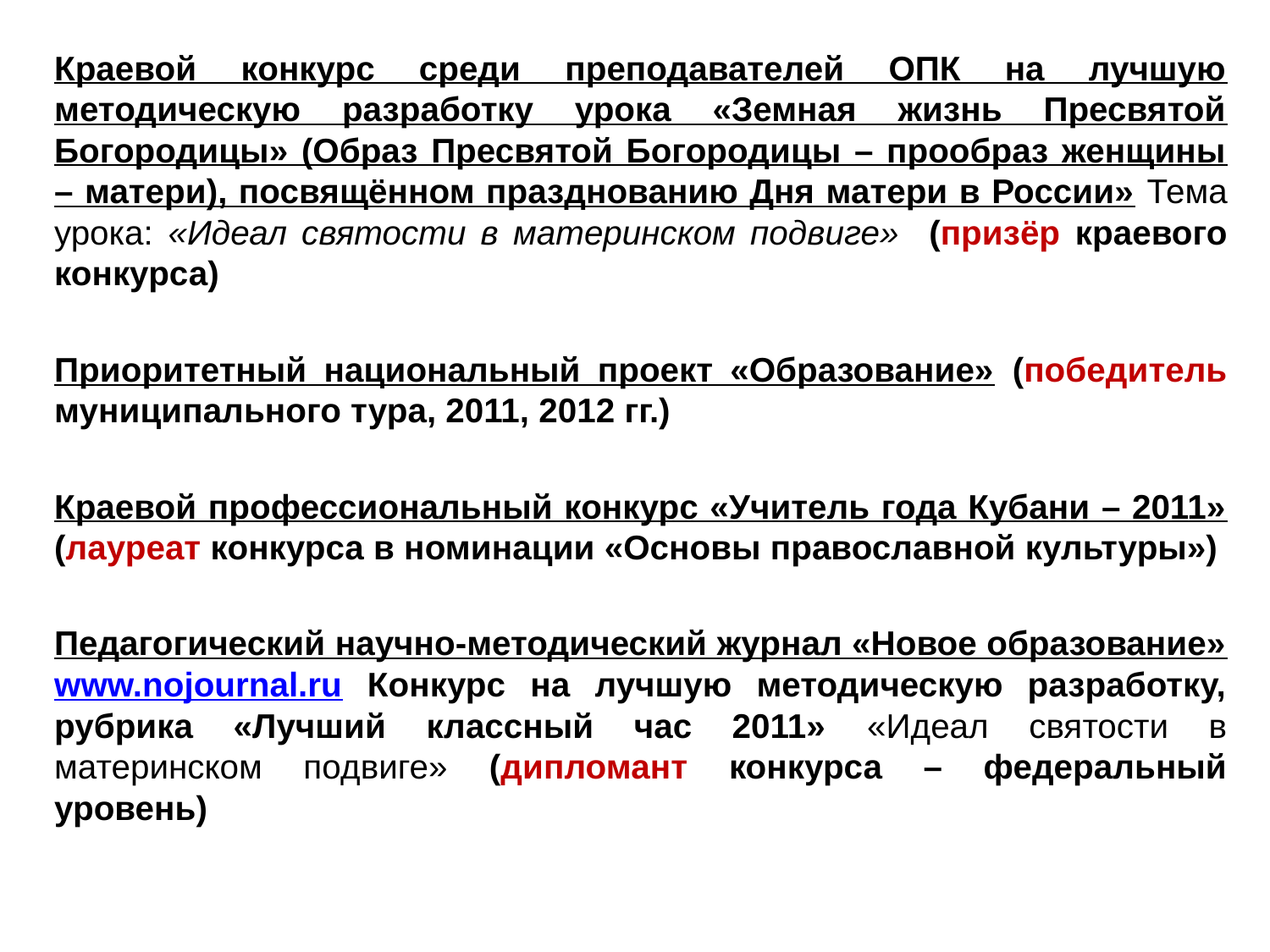

Краевой конкурс среди преподавателей ОПК на лучшую методическую разработку урока «Земная жизнь Пресвятой Богородицы» (Образ Пресвятой Богородицы – прообраз женщины – матери), посвящённом празднованию Дня матери в России» Тема урока: «Идеал святости в материнском подвиге»  (призёр краевого конкурса)

Приоритетный национальный проект «Образование» (победитель муниципального тура, 2011, 2012 гг.)

Краевой профессиональный конкурс «Учитель года Кубани – 2011» (лауреат конкурса в номинации «Основы православной культуры»)

Педагогический научно-методический журнал «Новое образование» www.nojournal.ru Конкурс на лучшую методическую разработку, рубрика «Лучший классный час 2011» «Идеал святости в материнском подвиге» (дипломант конкурса – федеральный уровень)